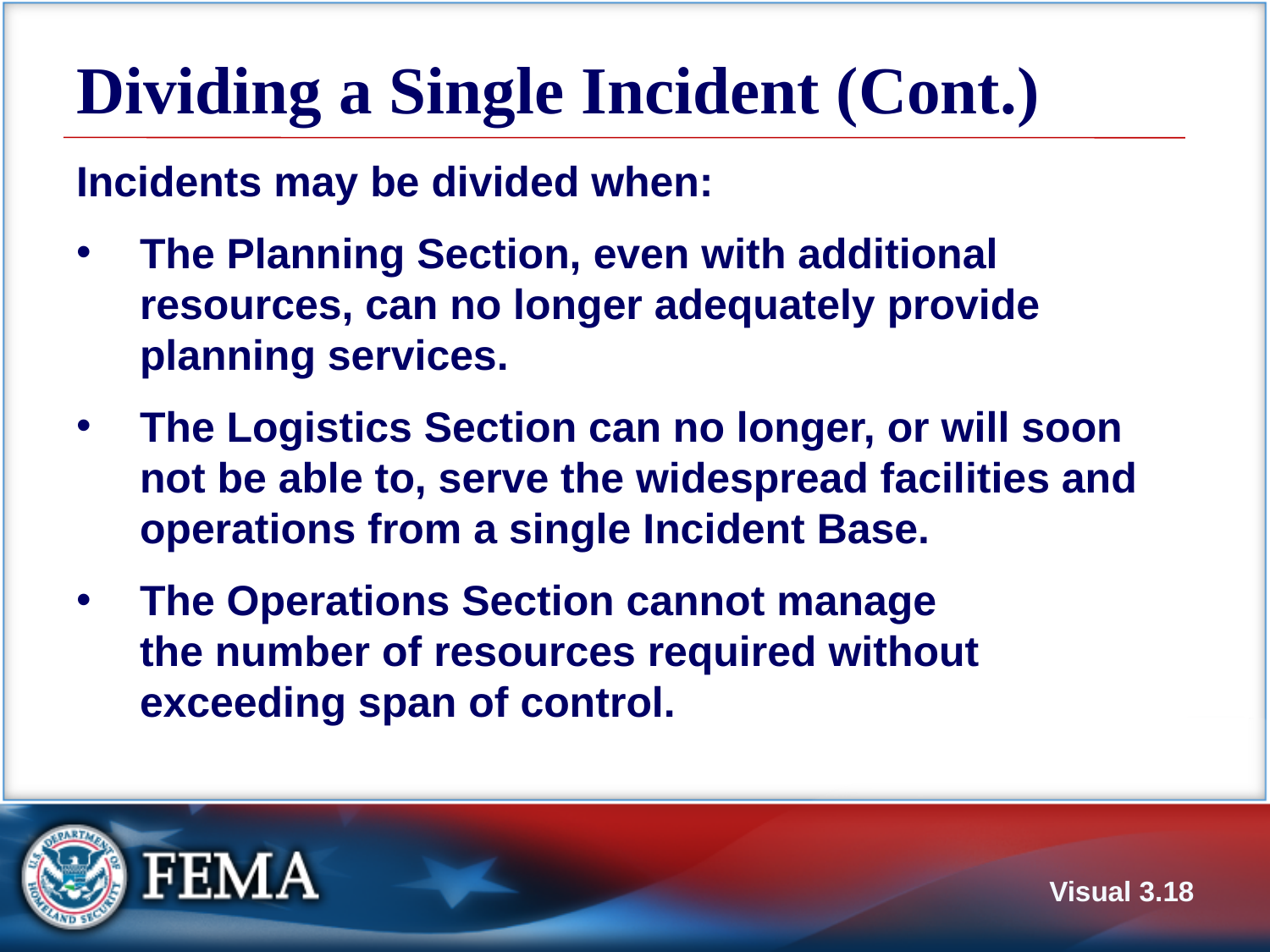

# Dividing a Single Incident (Cont.)
Incidents may be divided when:
The Planning Section, even with additional resources, can no longer adequately provide planning services.
The Logistics Section can no longer, or will soon not be able to, serve the widespread facilities and operations from a single Incident Base.
The Operations Section cannot manage
the number of resources required without exceeding span of control.
Visual 3.18